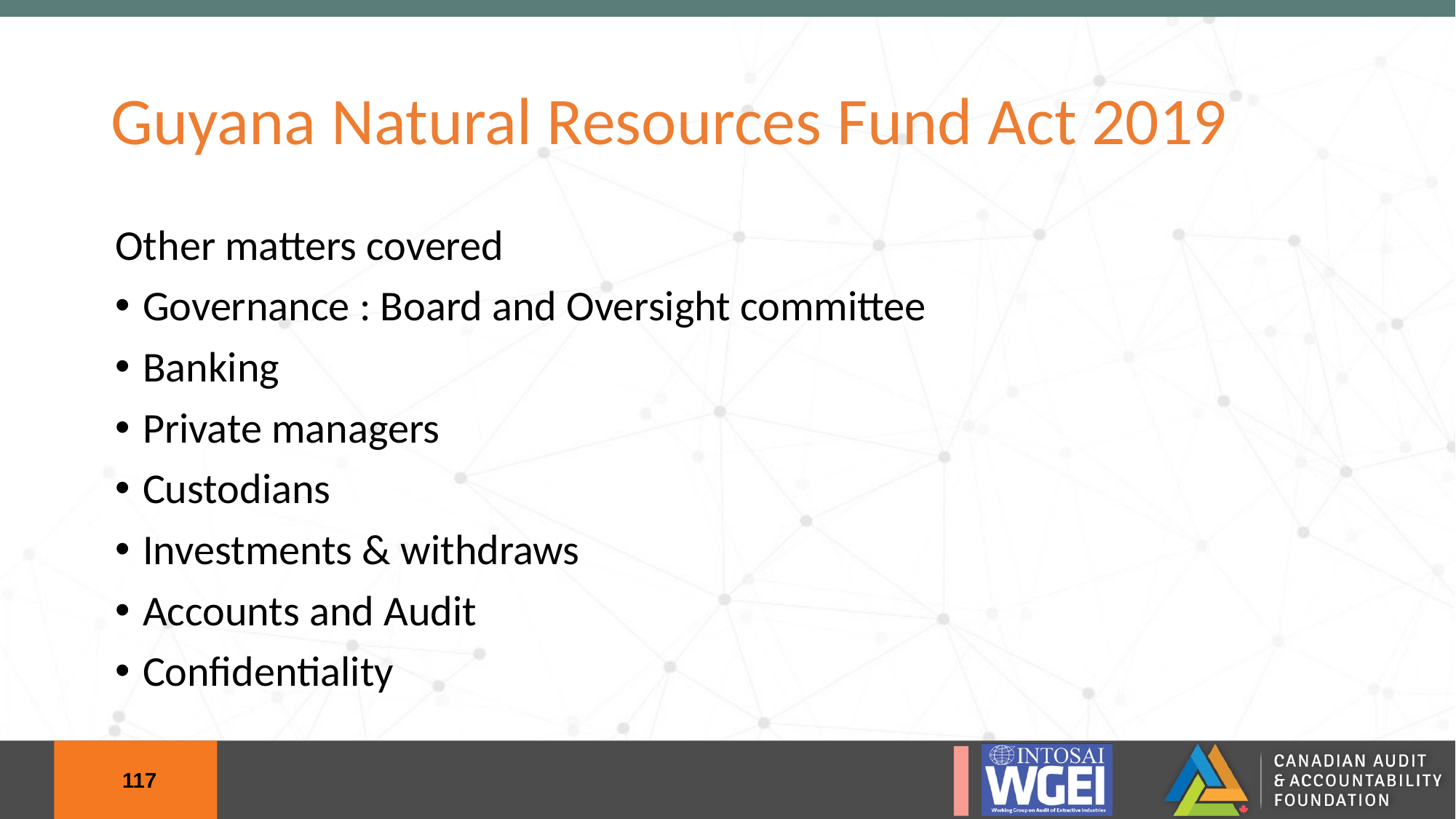

# Guyana Natural Resources Fund Act 2019
Other matters covered
Governance : Board and Oversight committee
Banking
Private managers
Custodians
Investments & withdraws
Accounts and Audit
Confidentiality